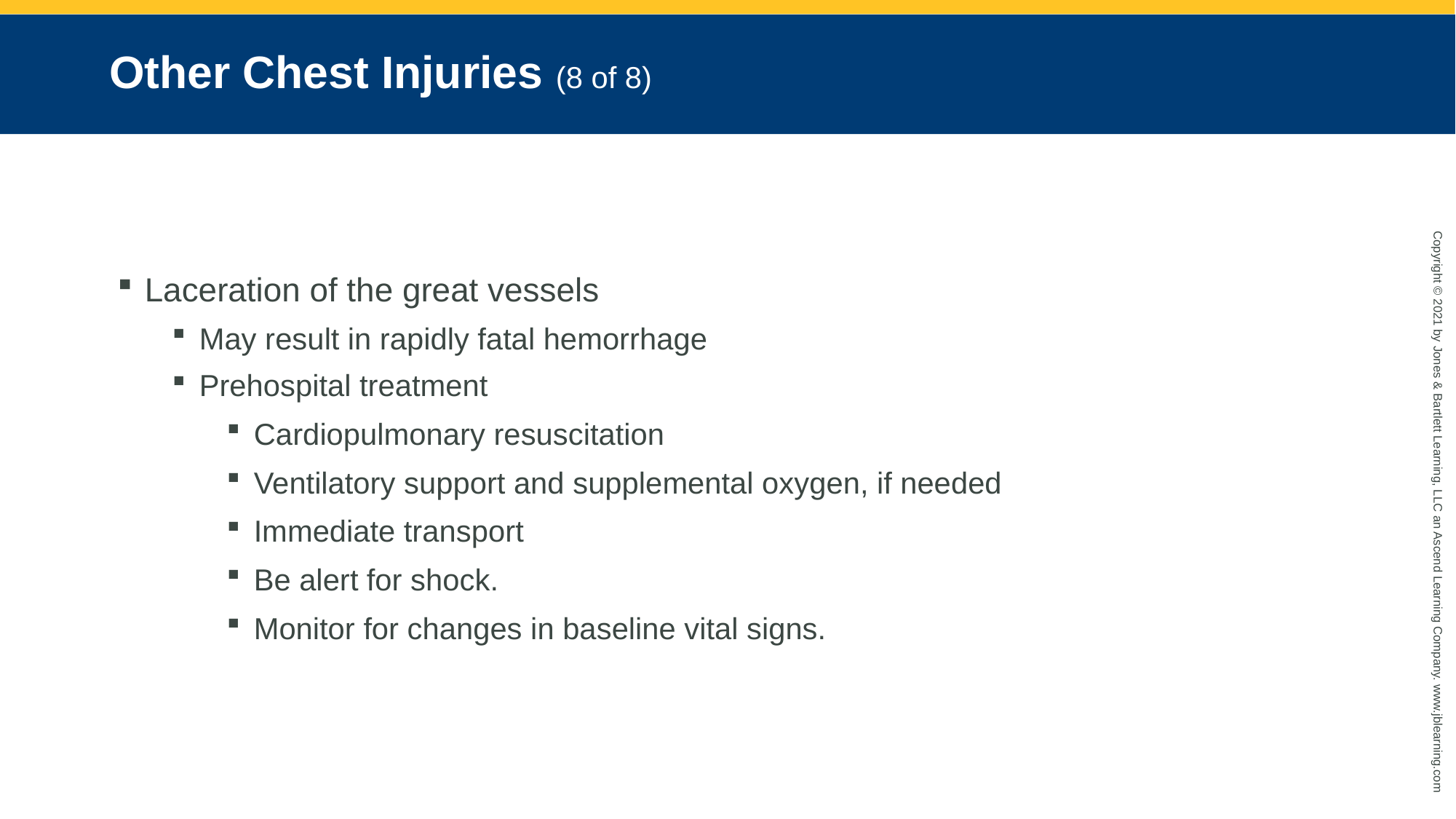

# Other Chest Injuries (8 of 8)
Laceration of the great vessels
May result in rapidly fatal hemorrhage
Prehospital treatment
Cardiopulmonary resuscitation
Ventilatory support and supplemental oxygen, if needed
Immediate transport
Be alert for shock.
Monitor for changes in baseline vital signs.